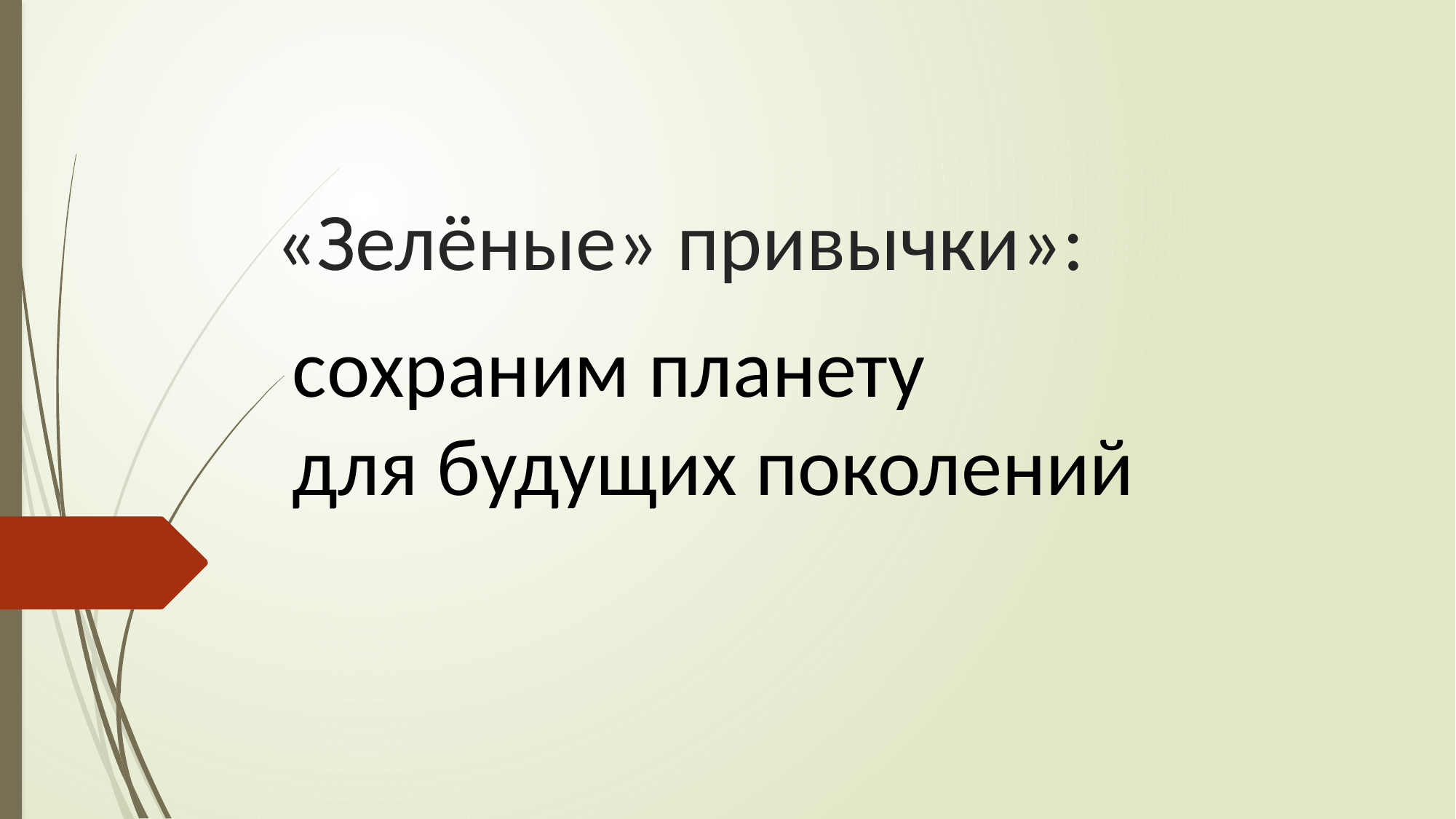

# «Зелёные» привычки»:
сохраним планету
для будущих поколений